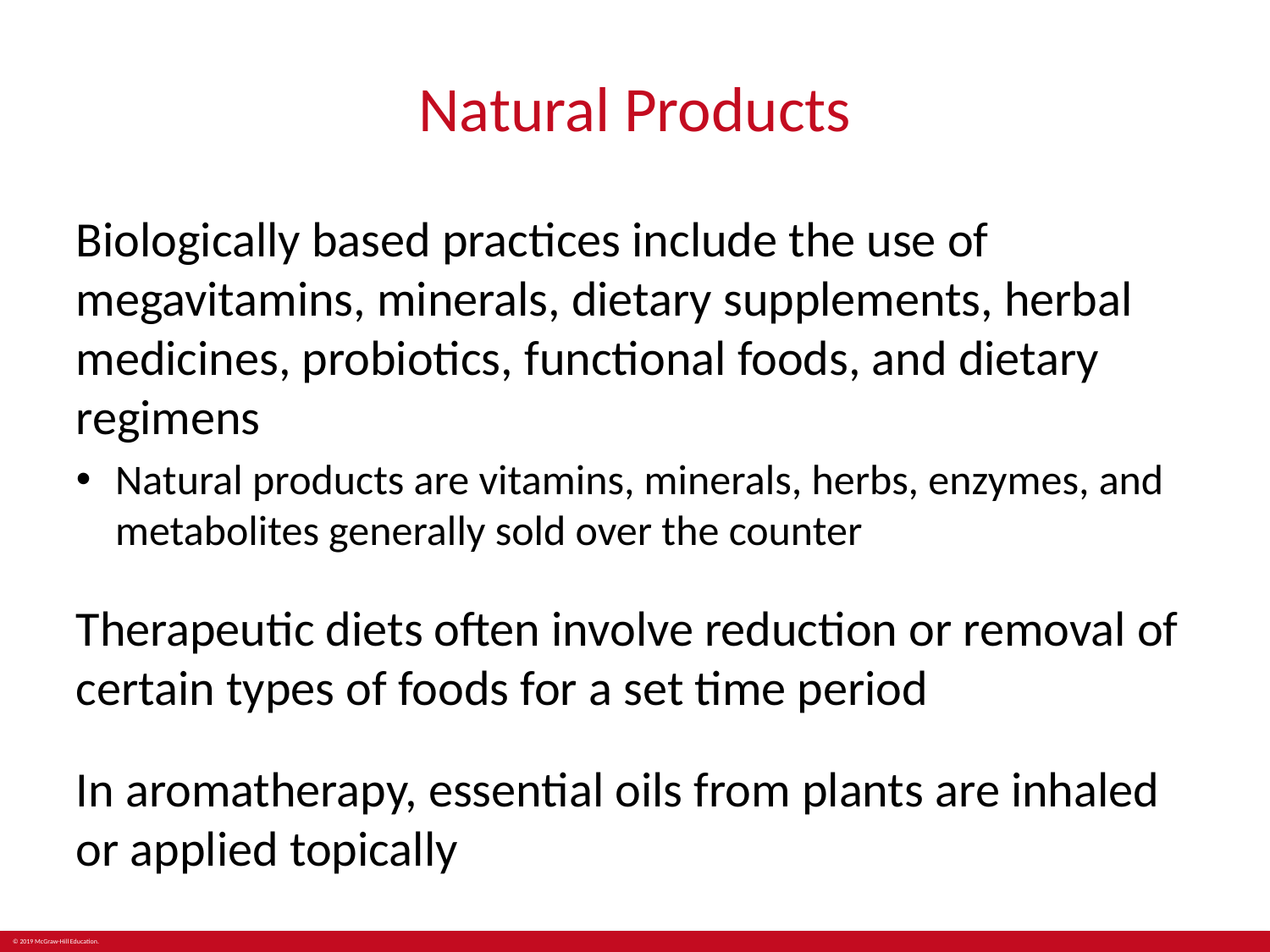

# Natural Products
Biologically based practices include the use of megavitamins, minerals, dietary supplements, herbal medicines, probiotics, functional foods, and dietary regimens
Natural products are vitamins, minerals, herbs, enzymes, and metabolites generally sold over the counter
Therapeutic diets often involve reduction or removal of certain types of foods for a set time period
In aromatherapy, essential oils from plants are inhaled or applied topically